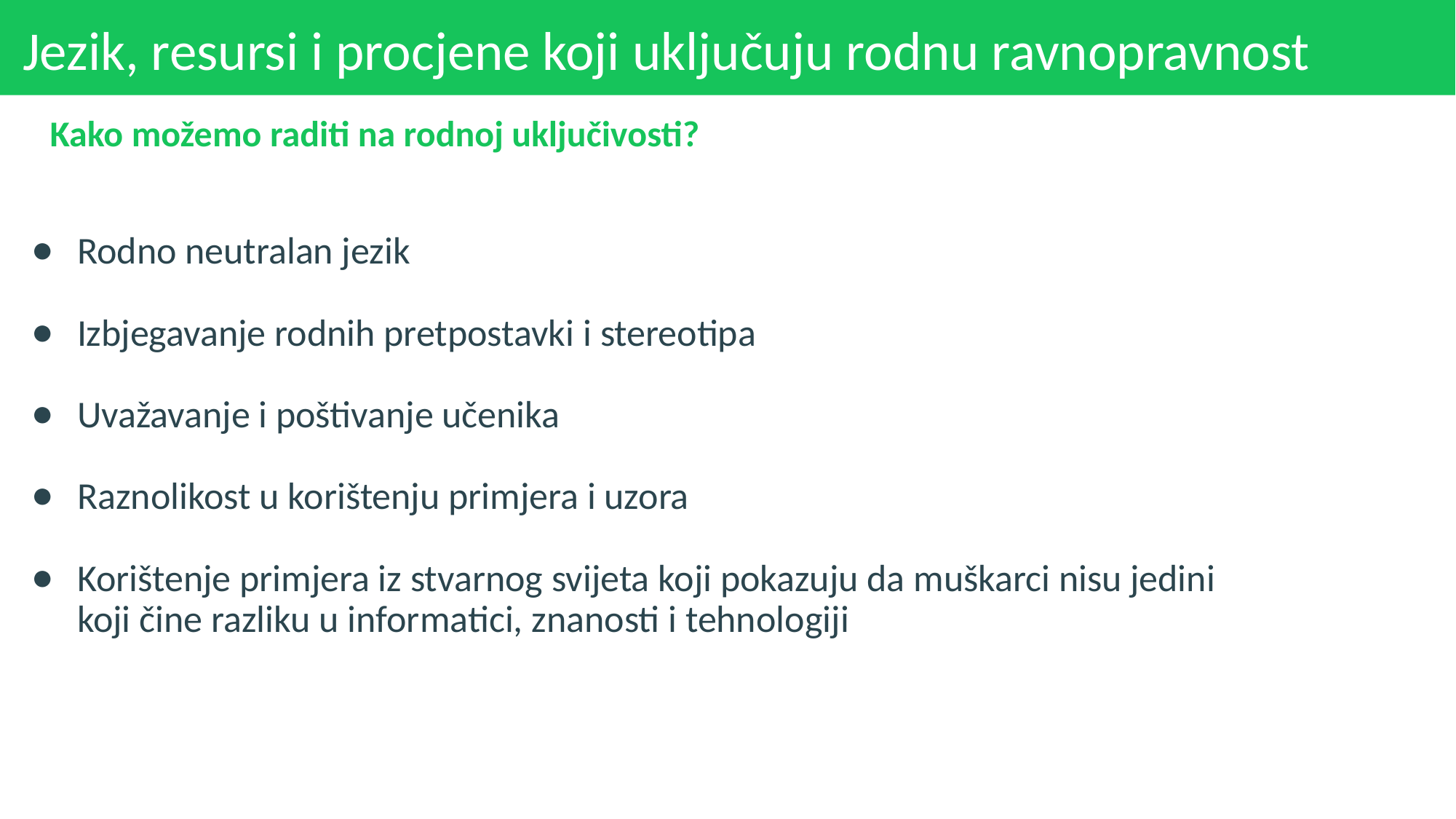

# Jezik, resursi i procjene koji uključuju rodnu ravnopravnost
Kako možemo raditi na rodnoj uključivosti?
Rodno neutralan jezik

Izbjegavanje rodnih pretpostavki i stereotipa
Uvažavanje i poštivanje učenika

Raznolikost u korištenju primjera i uzora
Korištenje primjera iz stvarnog svijeta koji pokazuju da muškarci nisu jedini
koji čine razliku u informatici, znanosti i tehnologiji